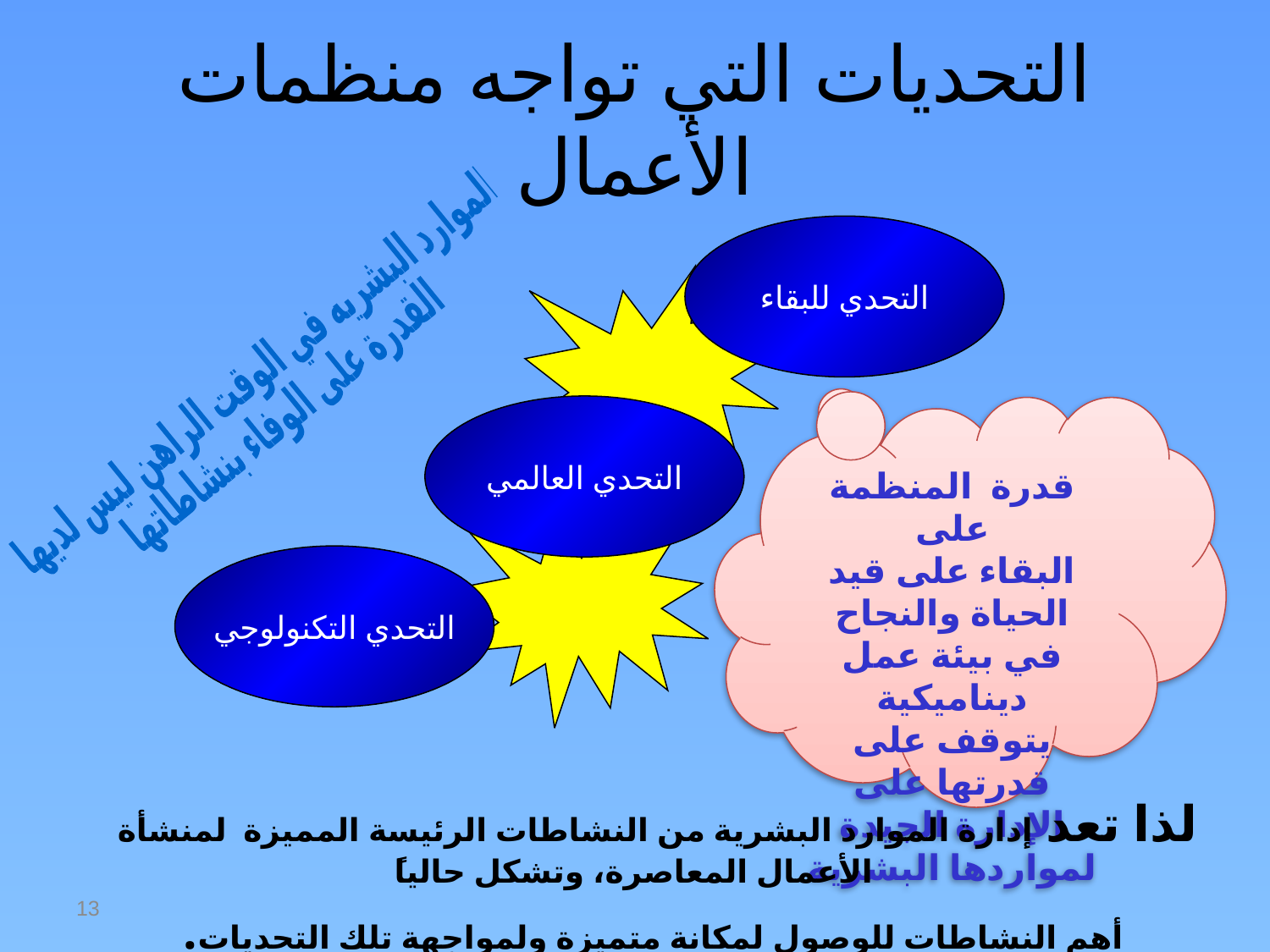

# التحديات التي تواجه منظمات الأعمال
التحدي للبقاء

الموارد البشريه في الوقت الراهن ليس لديها
القدرة على الوفاء بنشاطاتها
التحدي العالمي
قدرة  المنظمة على
البقاء على قيد الحياة والنجاح
في بيئة عمل ديناميكية
يتوقف على قدرتها على الإدارة الجيدة لمواردها البشرية

التحدي التكنولوجي
لذا تعد إدارة الموارد البشرية من النشاطات الرئيسة المميزة  لمنشأة الأعمال المعاصرة، وتشكل حالياً
 أهم النشاطات للوصول لمكانة متميزة ولمواجهة تلك التحديات.
13